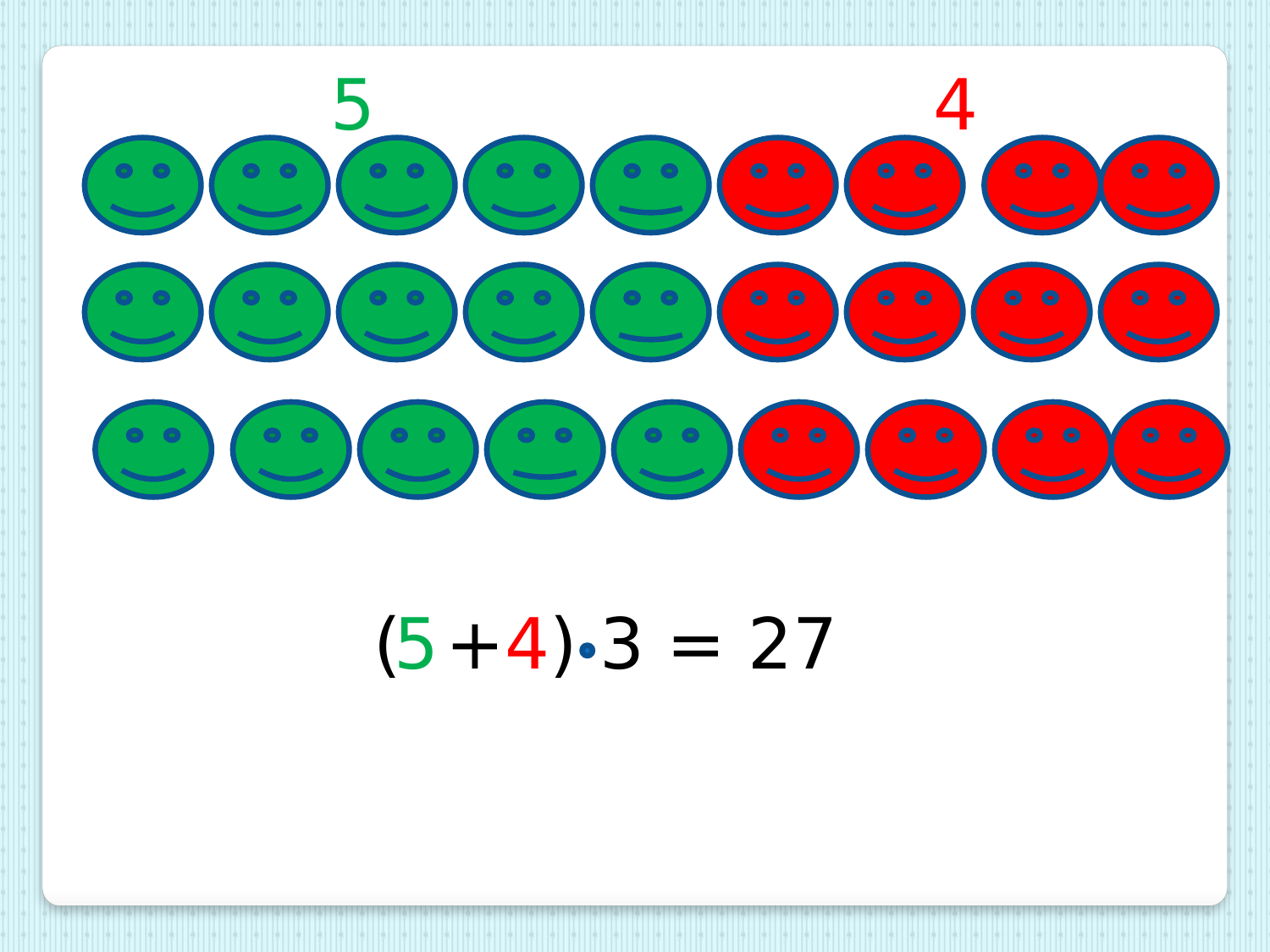

5
4

(  +4) 3 = 27
5